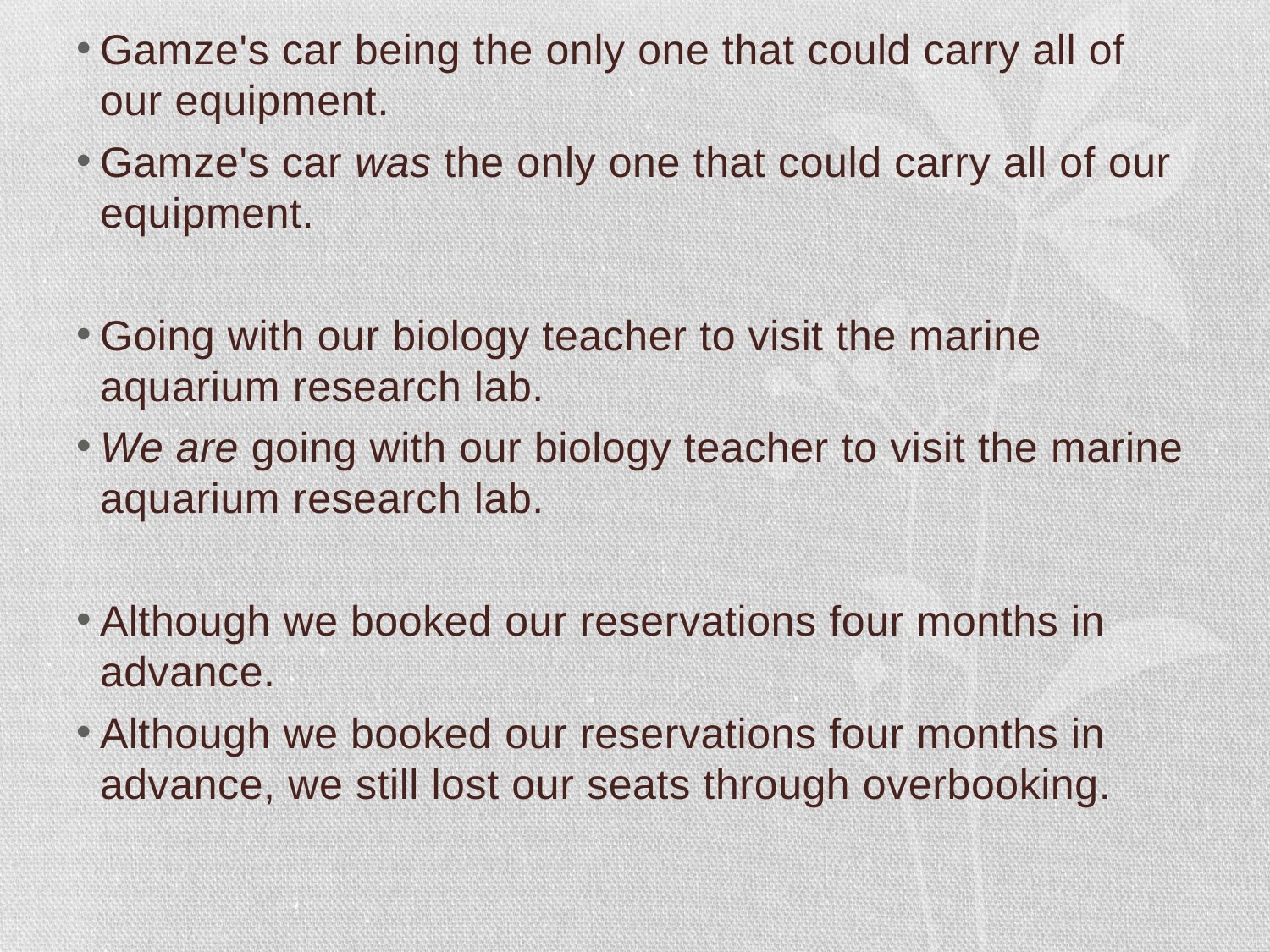

#
Gamze's car being the only one that could carry all of our equipment.
Gamze's car was the only one that could carry all of our equipment.

Going with our biology teacher to visit the marine aquarium research lab.
We are going with our biology teacher to visit the marine aquarium research lab.

Although we booked our reservations four months in advance.
Although we booked our reservations four months in advance, we still lost our seats through overbooking.